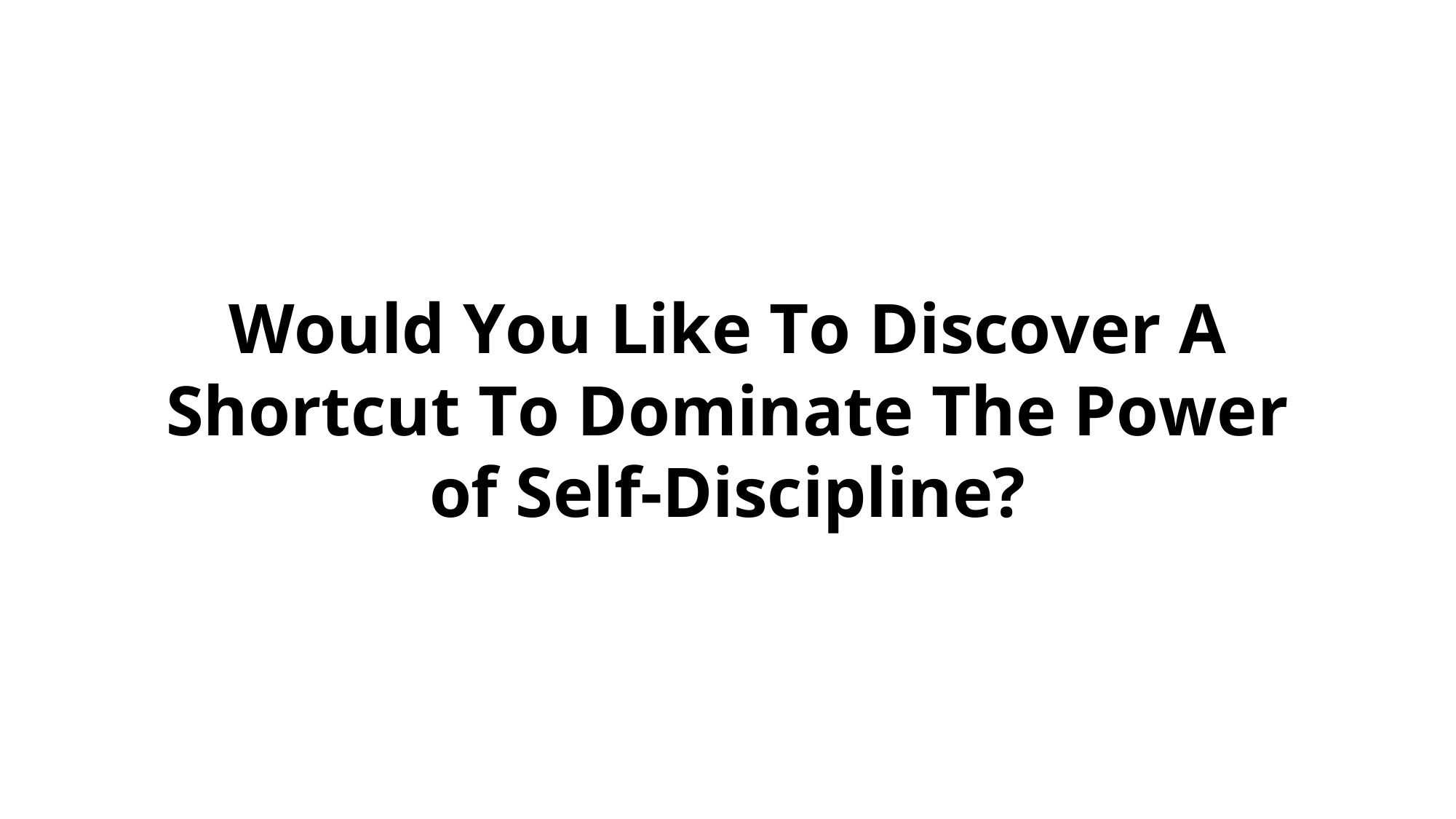

Would You Like To Discover A Shortcut To Dominate The Power of Self-Discipline?